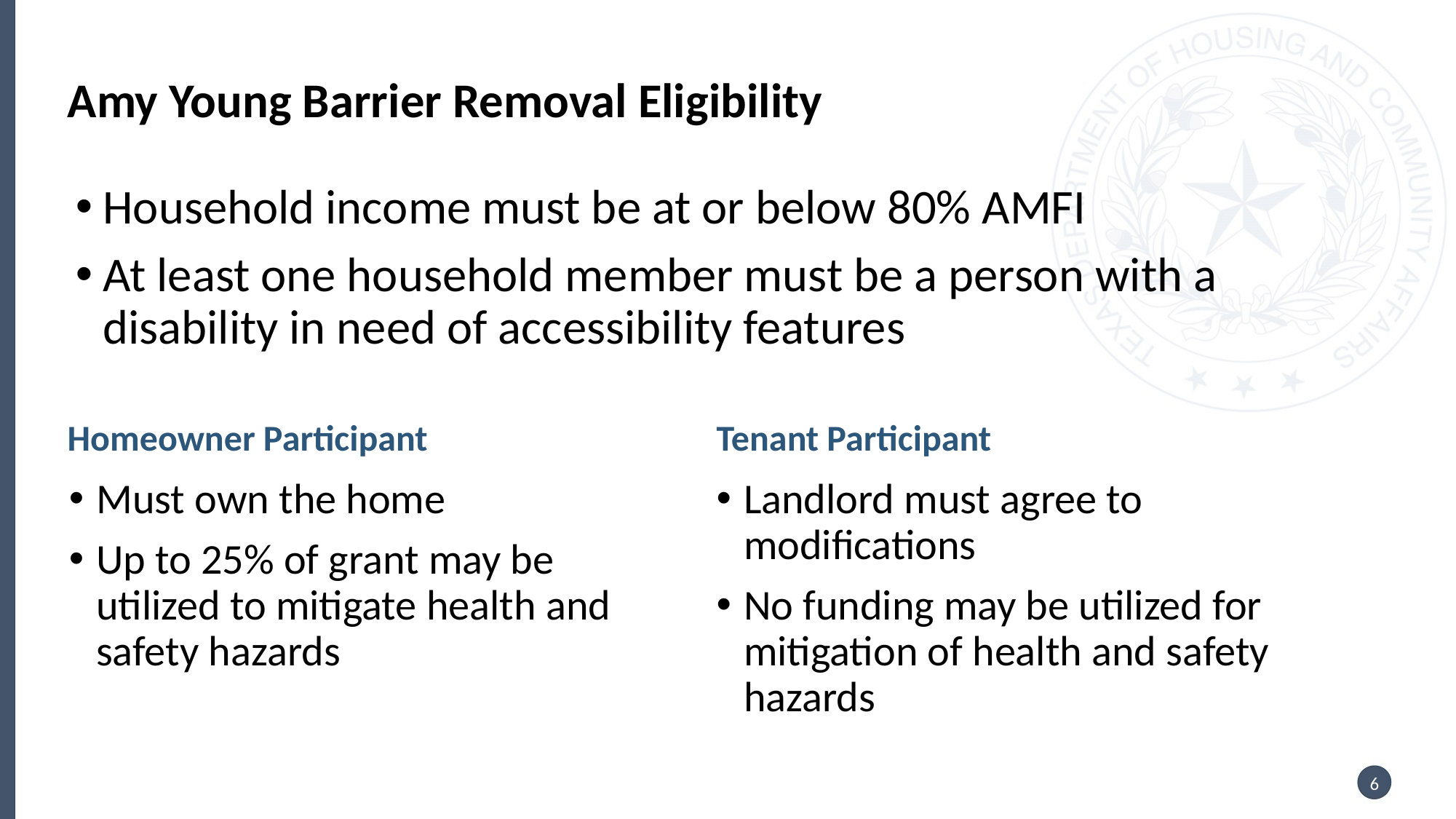

# Amy Young Barrier Removal Eligibility
Household income must be at or below 80% AMFI
At least one household member must be a person with a disability in need of accessibility features

Tenant Participant
Homeowner Participant
Landlord must agree to modifications
No funding may be utilized for mitigation of health and safety hazards
Must own the home
Up to 25% of grant may be utilized to mitigate health and safety hazards

6